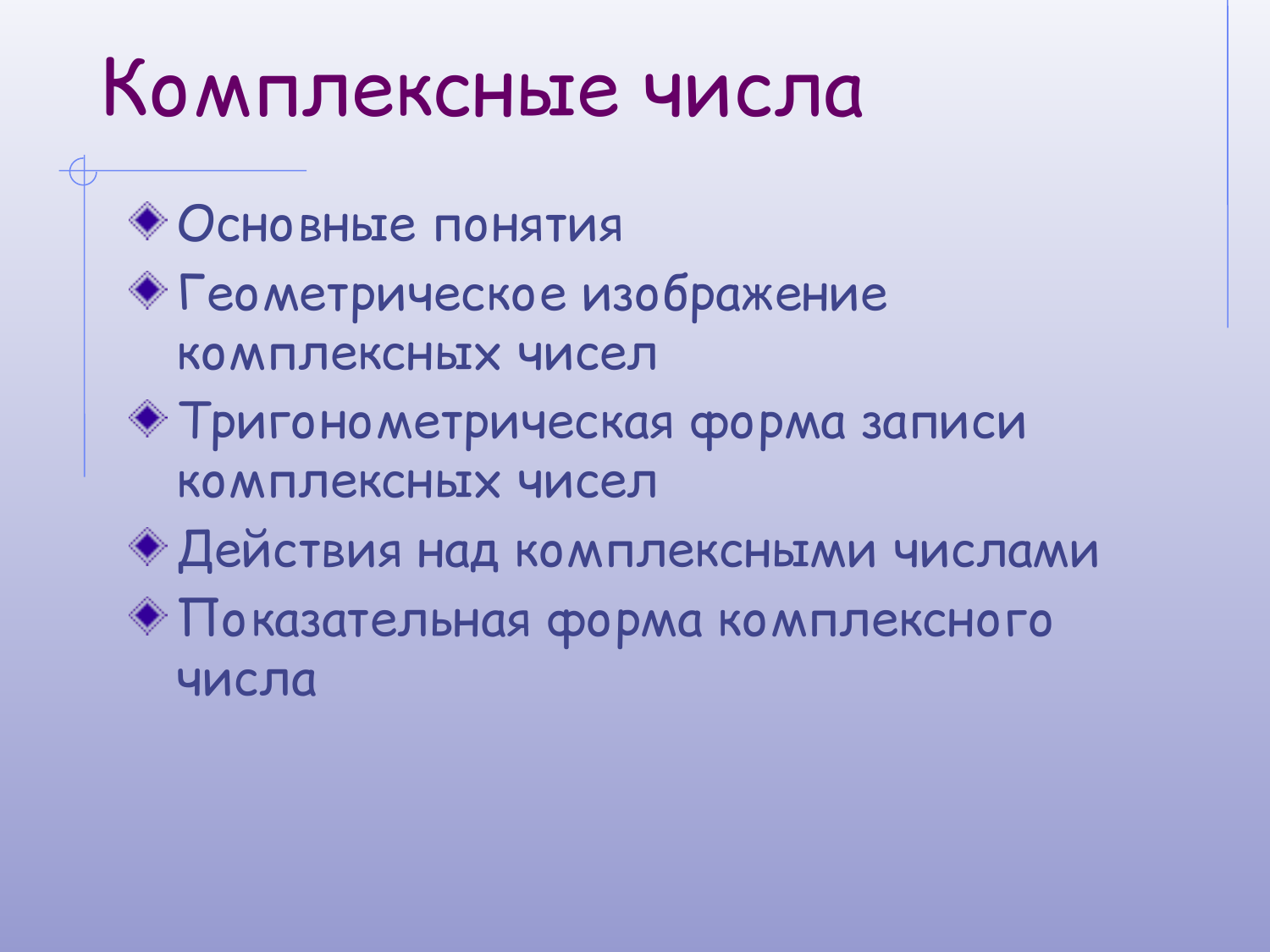

# Комплексные числа
Основные понятия
Геометрическое изображение комплексных чисел
Тригонометрическая форма записи комплексных чисел
Действия над комплексными числами
Показательная форма комплексного числа